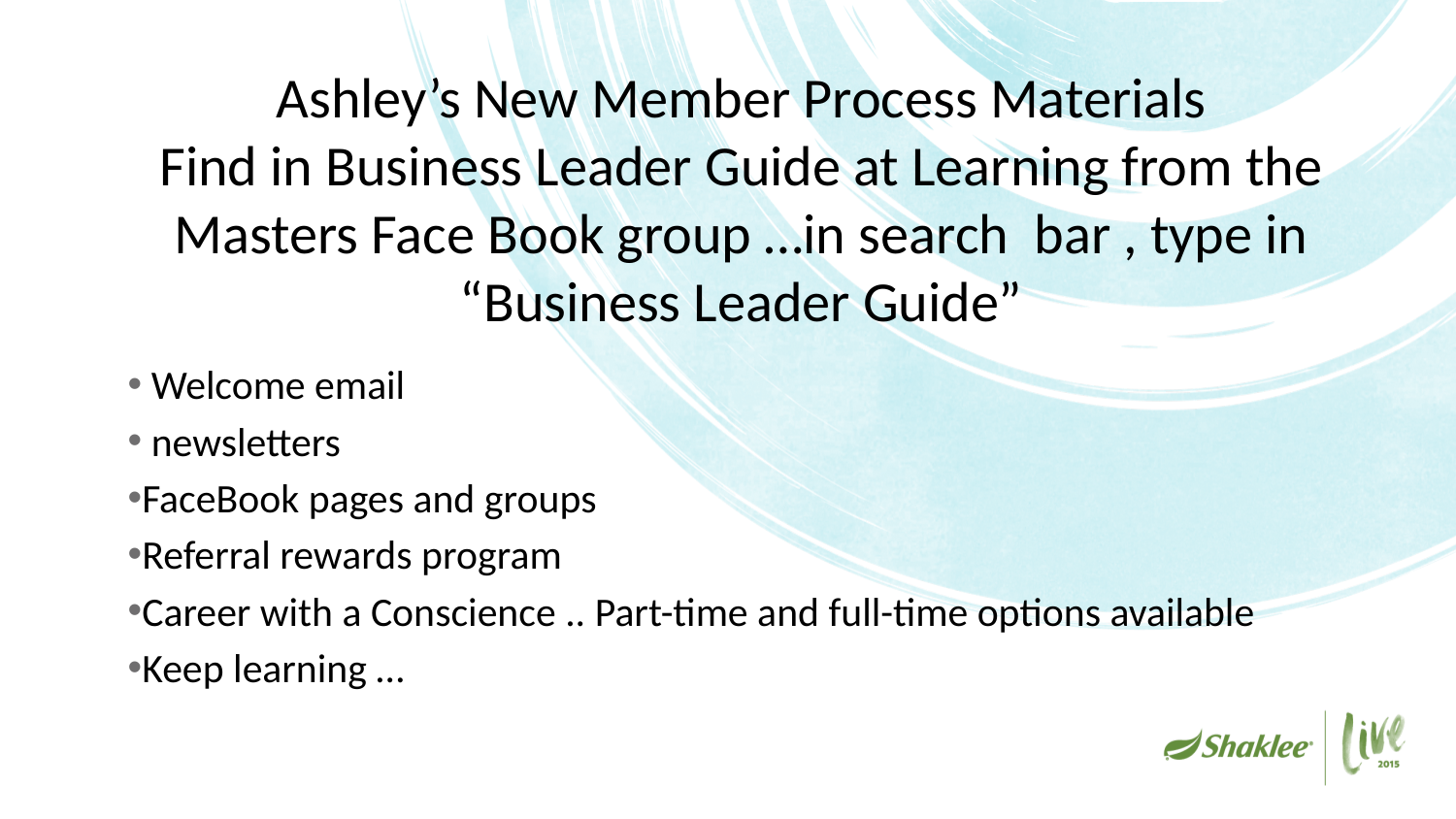

# Ashley’s New Member Process Materials Find in Business Leader Guide at Learning from the Masters Face Book group …in search  bar , type in “Business Leader Guide”
 Welcome email
 newsletters
FaceBook pages and groups
Referral rewards program
Career with a Conscience .. Part-time and full-time options available
Keep learning …